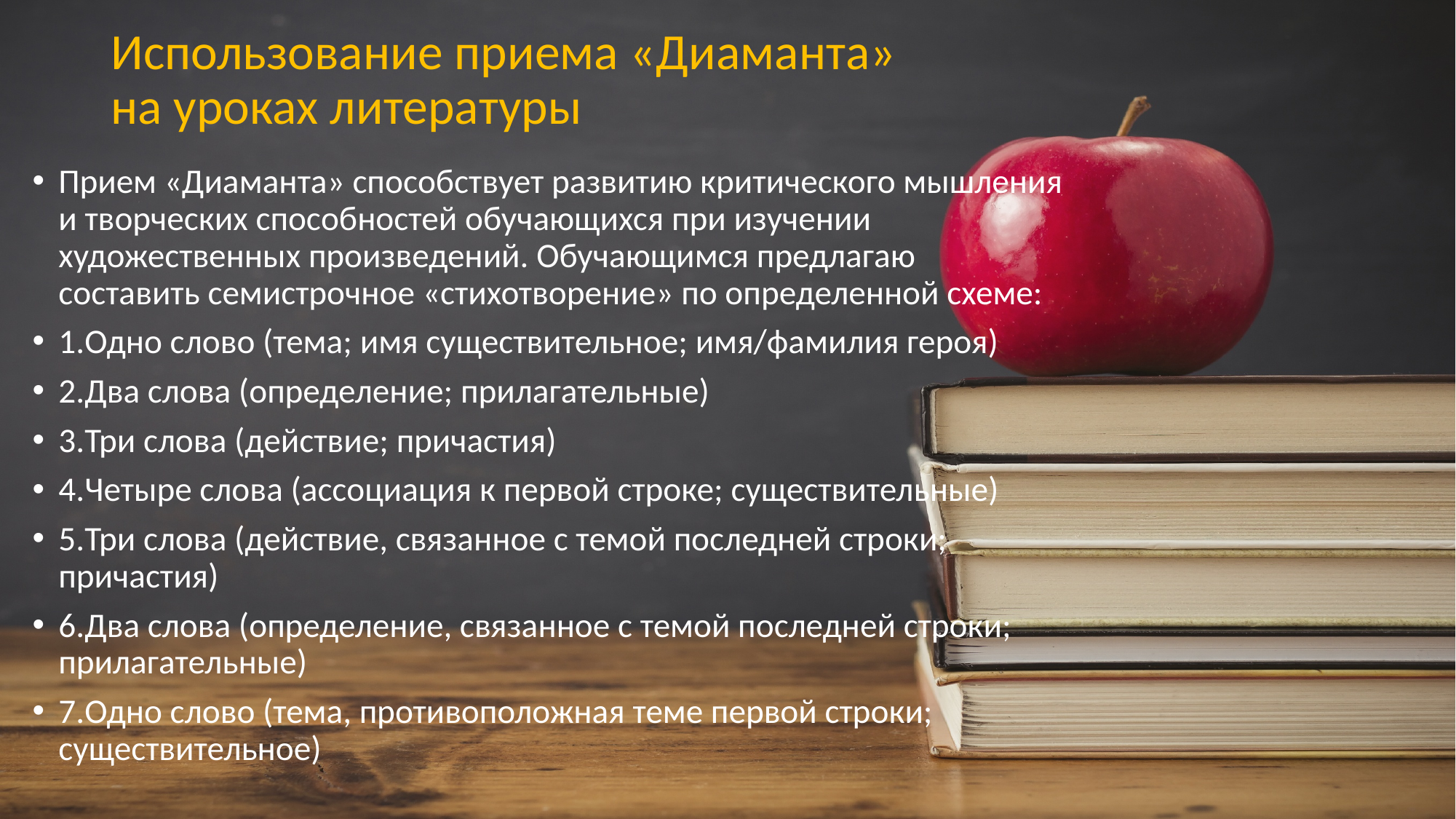

# Использование приема «Диаманта» на уроках литературы

Прием «Диаманта» способствует развитию критического мышления и творческих способностей обучающихся при изучении художественных произведений. Обучающимся предлагаю составить семистрочное «стихотворение» по определенной схеме:
1.Одно слово (тема; имя существительное; имя/фамилия героя)
2.Два слова (определение; прилагательные)
3.Три слова (действие; причастия)
4.Четыре слова (ассоциация к первой строке; существительные)
5.Три слова (действие, связанное с темой последней строки; причастия)
6.Два слова (определение, связанное с темой последней строки; прилагательные)
7.Одно слово (тема, противоположная теме первой строки; существительное)